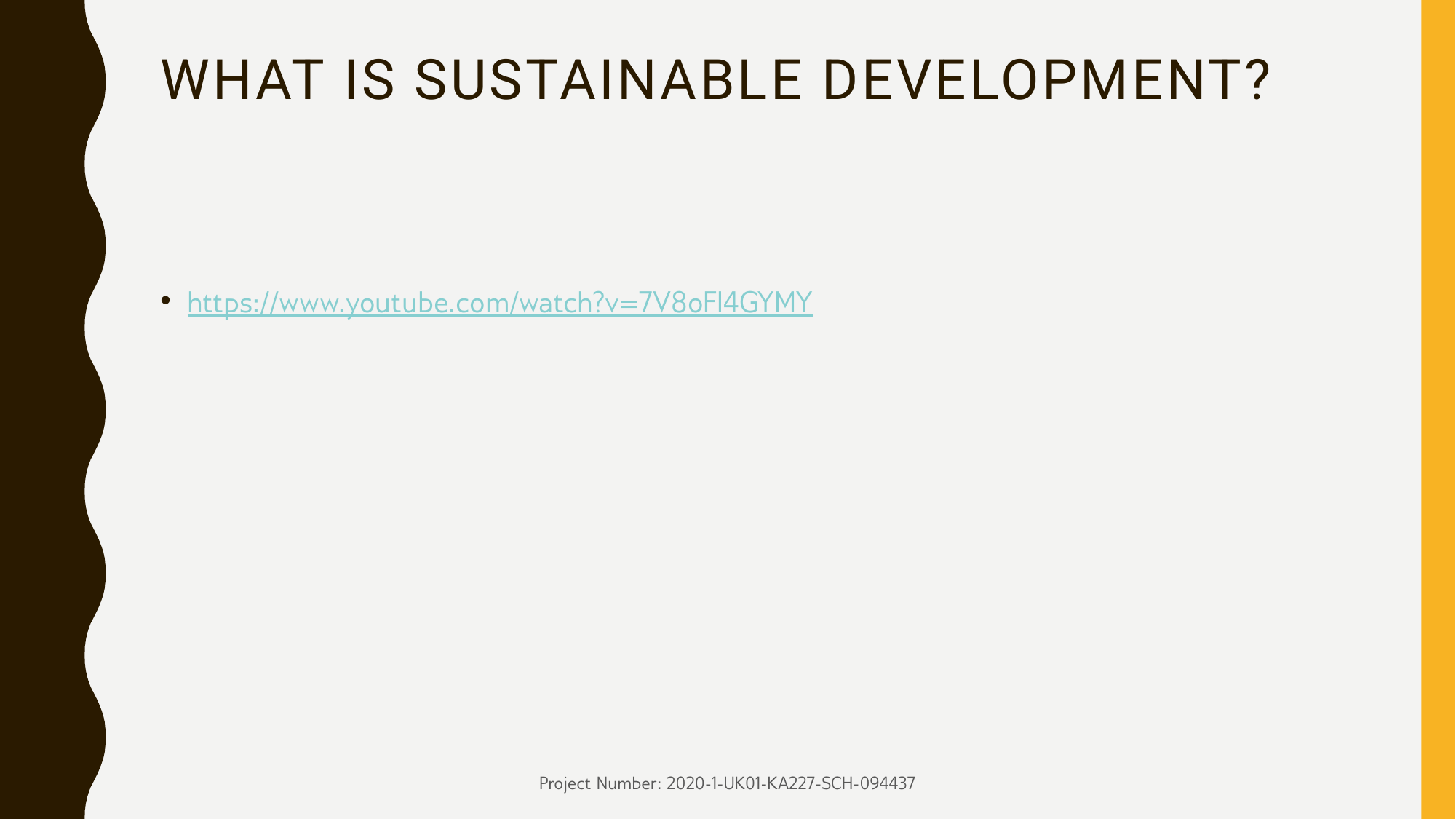

# What is sustainable development?
https://www.youtube.com/watch?v=7V8oFI4GYMY
Project Number: 2020-1-UK01-KA227-SCH-094437